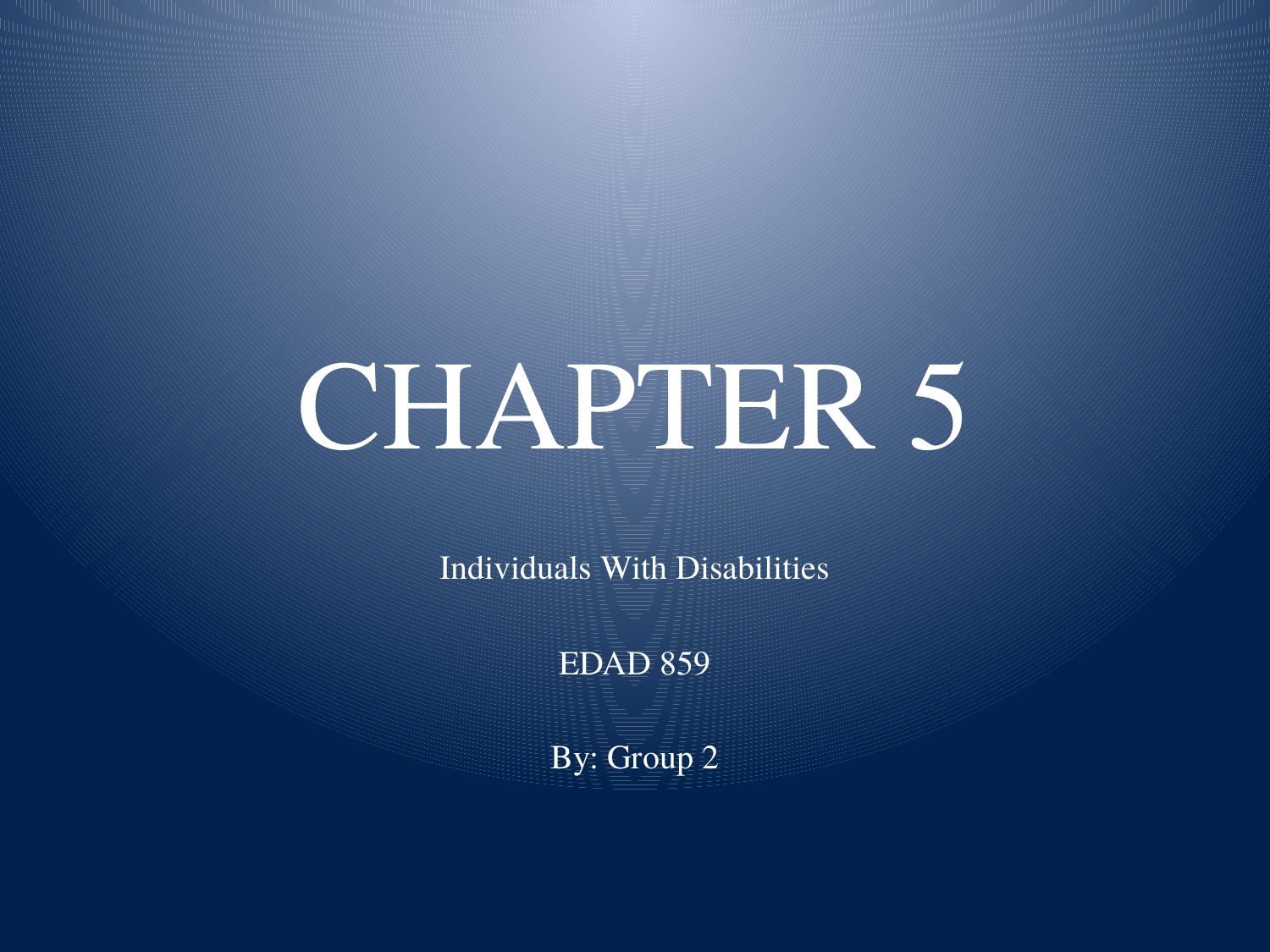

# Chapter 5
Individuals With Disabilities

EDAD 859

By: Group 2